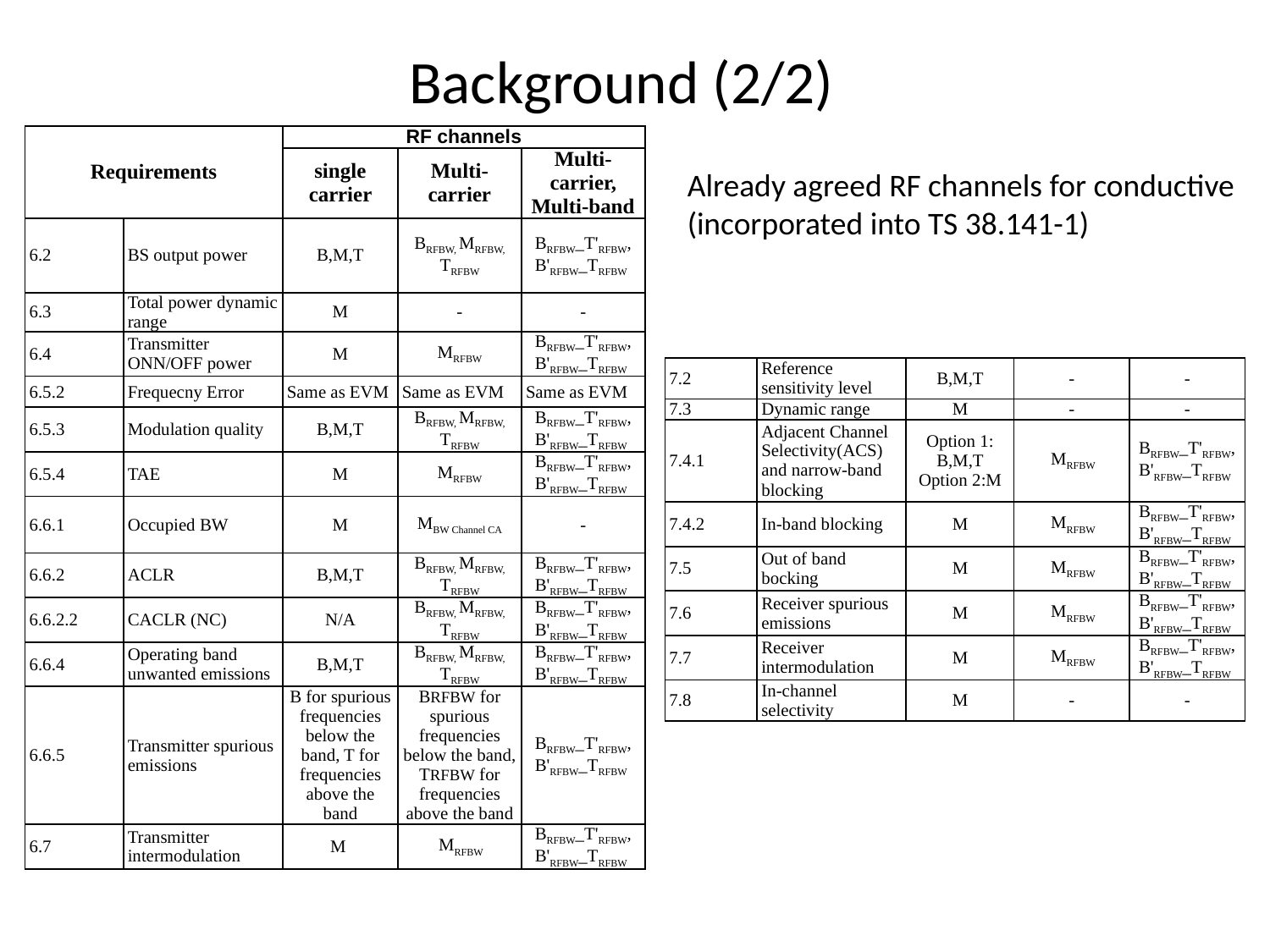

# Background (2/2)
| Requirements |  | RF channels |  |  |
| --- | --- | --- | --- | --- |
|  |  | single carrier | Multi-carrier | Multi-carrier, Multi-band |
| 6.2 | BS output power | B,M,T | BRFBW, MRFBW, TRFBW | BRFBW\_T'RFBW, B'RFBW\_TRFBW |
| 6.3 | Total power dynamic range | M | - | - |
| 6.4 | Transmitter ONN/OFF power | M | MRFBW | BRFBW\_T'RFBW, B'RFBW\_TRFBW |
| 6.5.2 | Frequecny Error | Same as EVM | Same as EVM | Same as EVM |
| 6.5.3 | Modulation quality | B,M,T | BRFBW, MRFBW, TRFBW | BRFBW\_T'RFBW, B'RFBW\_TRFBW |
| 6.5.4 | TAE | M | MRFBW | BRFBW\_T'RFBW, B'RFBW\_TRFBW |
| 6.6.1 | Occupied BW | M | MBW Channel CA | - |
| 6.6.2 | ACLR | B,M,T | BRFBW, MRFBW, TRFBW | BRFBW\_T'RFBW, B'RFBW\_TRFBW |
| 6.6.2.2 | CACLR (NC) | N/A | BRFBW, MRFBW, TRFBW | BRFBW\_T'RFBW, B'RFBW\_TRFBW |
| 6.6.4 | Operating band unwanted emissions | B,M,T | BRFBW, MRFBW, TRFBW | BRFBW\_T'RFBW, B'RFBW\_TRFBW |
| 6.6.5 | Transmitter spurious emissions | B for spurious frequencies below the band, T for frequencies above the band | BRFBW for spurious frequencies below the band, TRFBW for frequencies above the band | BRFBW\_T'RFBW, B'RFBW\_TRFBW |
| 6.7 | Transmitter intermodulation | M | MRFBW | BRFBW\_T'RFBW, B'RFBW\_TRFBW |
Already agreed RF channels for conductive (incorporated into TS 38.141-1)
| 7.2 | Reference sensitivity level | B,M,T | - | - |
| --- | --- | --- | --- | --- |
| 7.3 | Dynamic range | M | - | - |
| 7.4.1 | Adjacent Channel Selectivity(ACS) and narrow-band blocking | Option 1: B,M,T Option 2:M | MRFBW | BRFBW\_T'RFBW, B'RFBW\_TRFBW |
| 7.4.2 | In-band blocking | M | MRFBW | BRFBW\_T'RFBW, B'RFBW\_TRFBW |
| 7.5 | Out of band bocking | M | MRFBW | BRFBW\_T'RFBW, B'RFBW\_TRFBW |
| 7.6 | Receiver spurious emissions | M | MRFBW | BRFBW\_T'RFBW, B'RFBW\_TRFBW |
| 7.7 | Receiver intermodulation | M | MRFBW | BRFBW\_T'RFBW, B'RFBW\_TRFBW |
| 7.8 | In-channel selectivity | M | - | - |